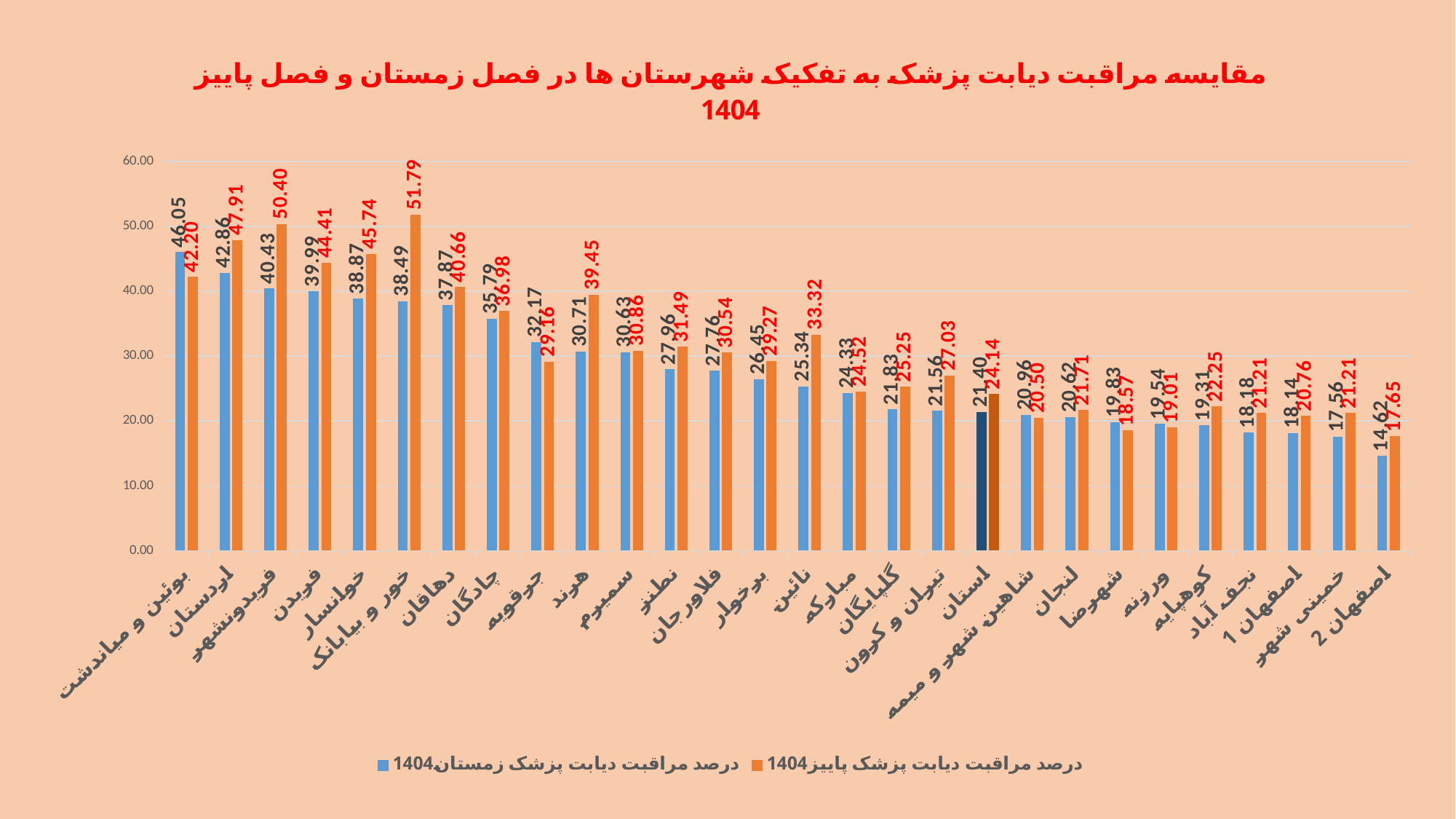

### Chart: مقایسه مراقبت دیابت پزشک به تفکیک شهرستان ها در فصل زمستان و فصل پاییز 1404

| Category | درصد مراقبت دیابت پزشک زمستان1404 | درصد مراقبت دیابت پزشک پاییز1404 |
|---|---|---|
| بوئین و میاندشت | 46.04715672676838 | 42.201834862385326 |
| اردستان | 42.86379511059371 | 47.91373652133146 |
| فریدونشهر | 40.4296875 | 50.39525691699605 |
| فریدن | 39.99422466069882 | 44.412107101280554 |
| خوانسار | 38.87188456493222 | 45.743273048081164 |
| خور و بیابانک | 38.49449204406365 | 51.79233621755254 |
| دهاقان | 37.870514820592824 | 40.65716547901821 |
| چادگان | 35.785953177257525 | 36.980920314253645 |
| جرقویه | 32.17213114754098 | 29.156327543424315 |
| هرند | 30.713422007255136 | 39.451219512195124 |
| سمیرم | 30.634638196915777 | 30.857142857142854 |
| نطنز | 27.960378208014408 | 31.485688323489324 |
| فلاورجان | 27.76107550059561 | 30.539748232453874 |
| برخوار | 26.453184824225552 | 29.268006109740334 |
| نائین | 25.34188034188034 | 33.31885317115552 |
| مبارکه | 24.33065595716198 | 24.52168006339862 |
| گلپایگان | 21.8270445928868 | 25.250136438057126 |
| تیران و کرون | 21.557155715571557 | 27.029478458049887 |
| استان | 21.39998235383764 | 24.136137661039996 |
| شاهین شهر و میمه | 20.959864090040348 | 20.496270797475617 |
| لنجان | 20.623850884422747 | 21.714285714285715 |
| شهرضا | 19.834523404737617 | 18.573568383454315 |
| ورزنه | 19.538968166849617 | 19.007803790412485 |
| کوهپایه | 19.313554392088424 | 22.24824355971897 |
| نجف آباد | 18.183976824808852 | 21.210811848864562 |
| اصفهان 1 | 18.142120836117208 | 20.757689604188382 |
| خمینی شهر | 17.563213902177097 | 21.206427688504327 |
| اصفهان 2 | 14.621005410905056 | 17.64512647238256 |